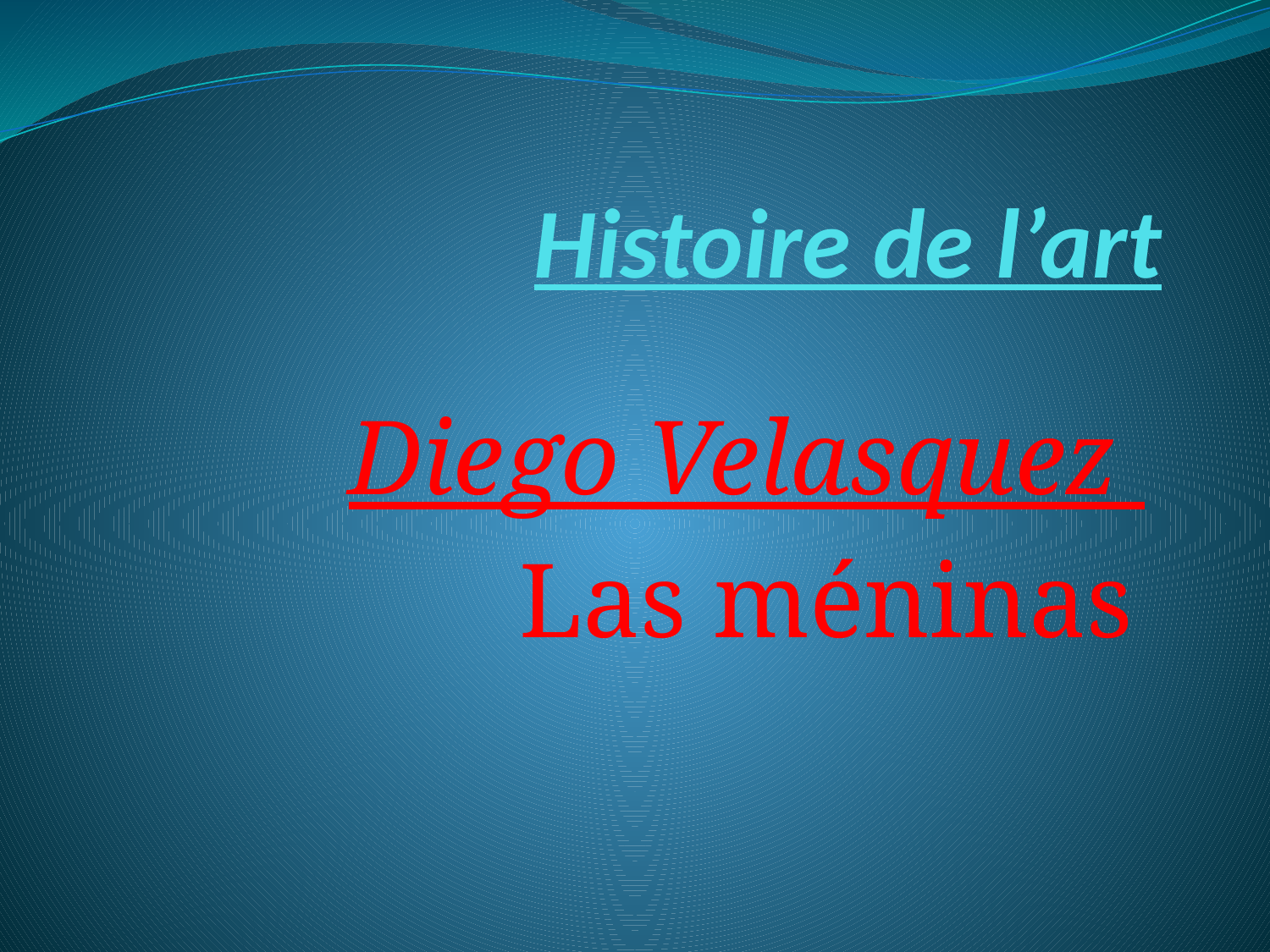

# Histoire de l’art
Diego Velasquez
Las méninas